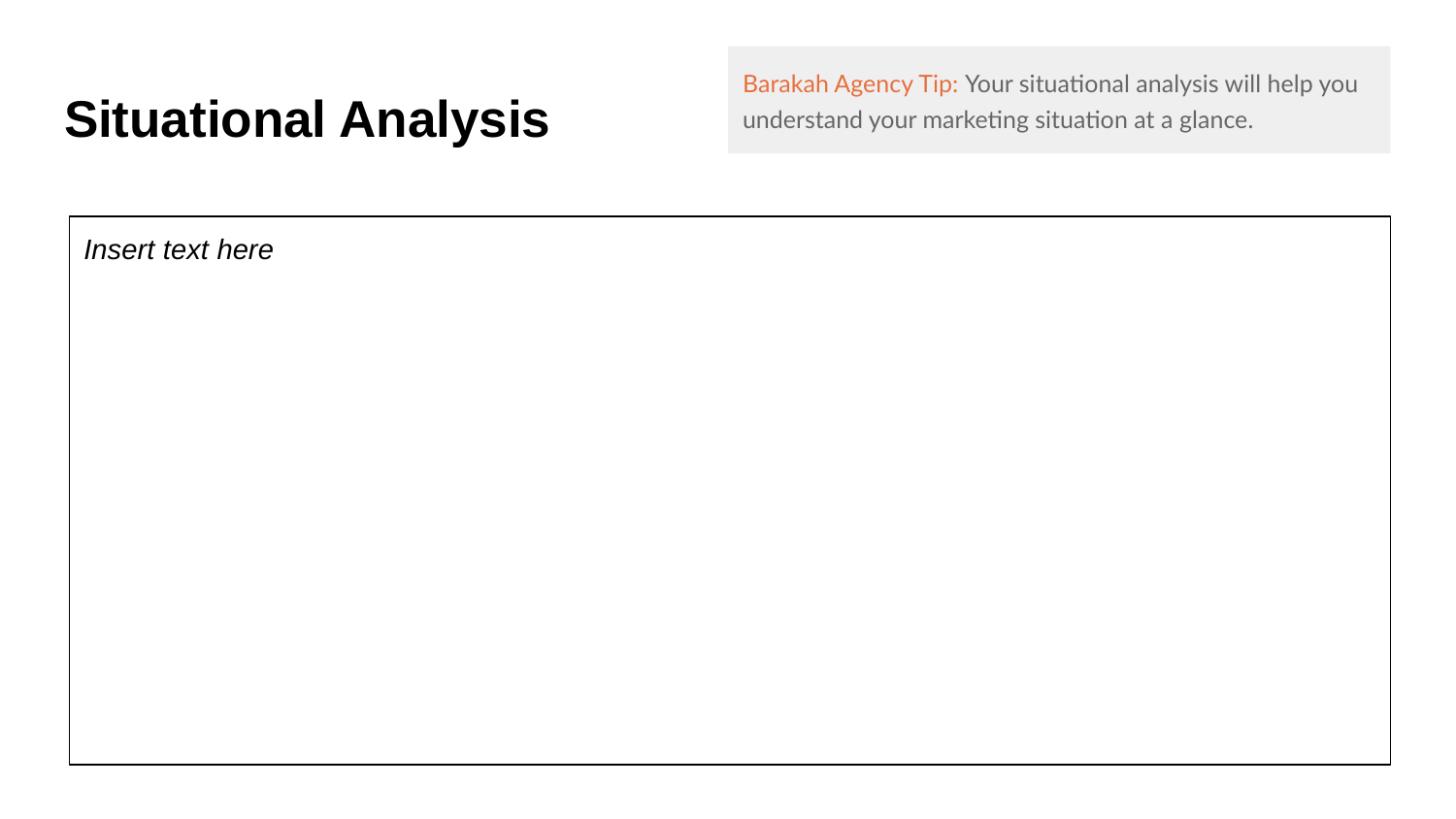

Barakah Agency Tip: Your situational analysis will help you understand your marketing situation at a glance.
# Situational Analysis
Insert text here